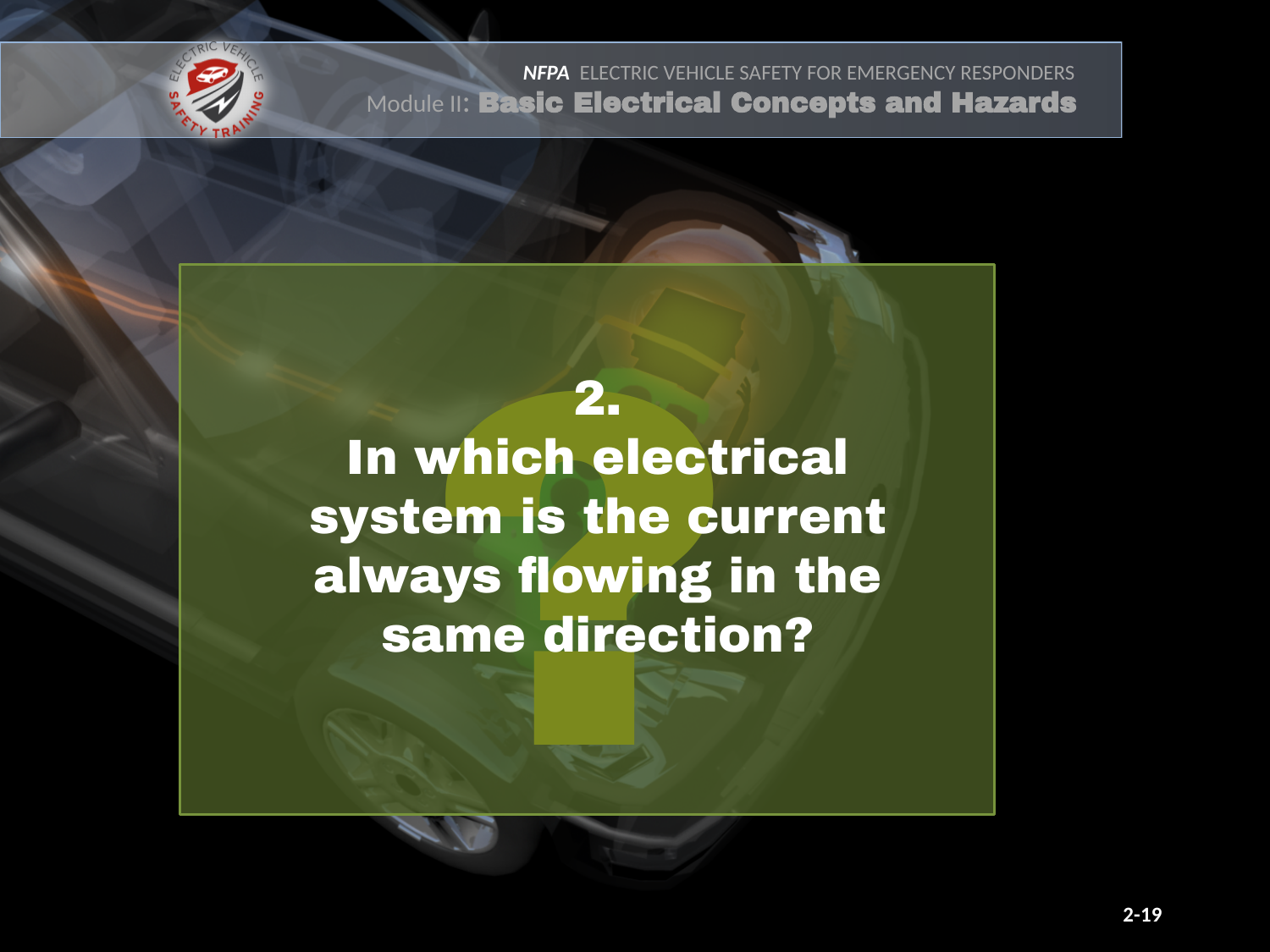

?

2.
In which electrical system is the current always flowing in the same direction?
2-19